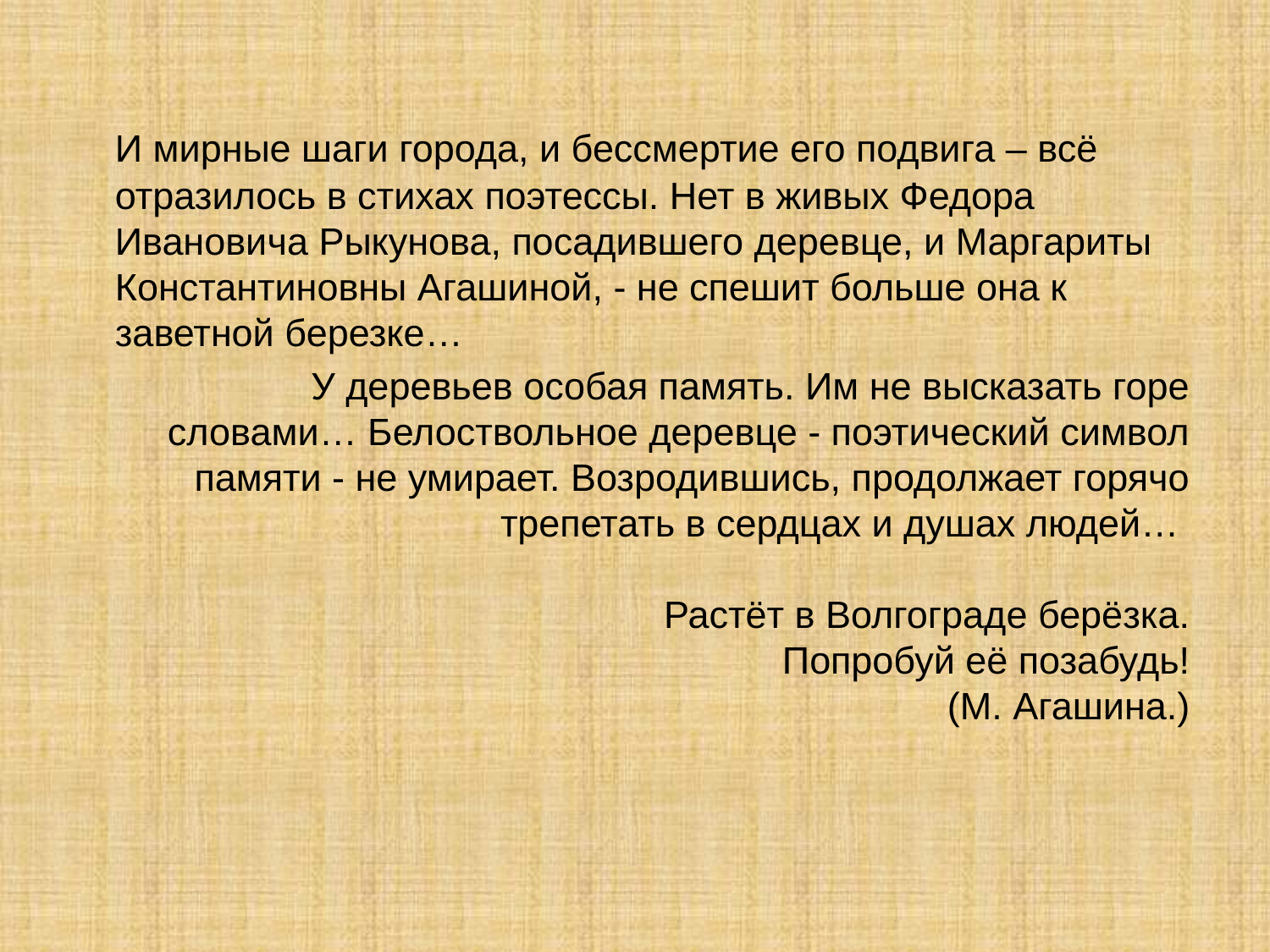

И мирные шаги города, и бессмертие его подвига – всё отразилось в стихах поэтессы. Нет в живых Федора Ивановича Рыкунова, посадившего деревце, и Маргариты Константиновны Агашиной, - не спешит больше она к заветной березке…
	 У деревьев особая память. Им не высказать горе словами… Белоствольное деревце - поэтический символ памяти - не умирает. Возродившись, продолжает горячо трепетать в сердцах и душах людей… 
Растёт в Волгограде берёзка.
Попробуй её позабудь!
(М. Агашина.)